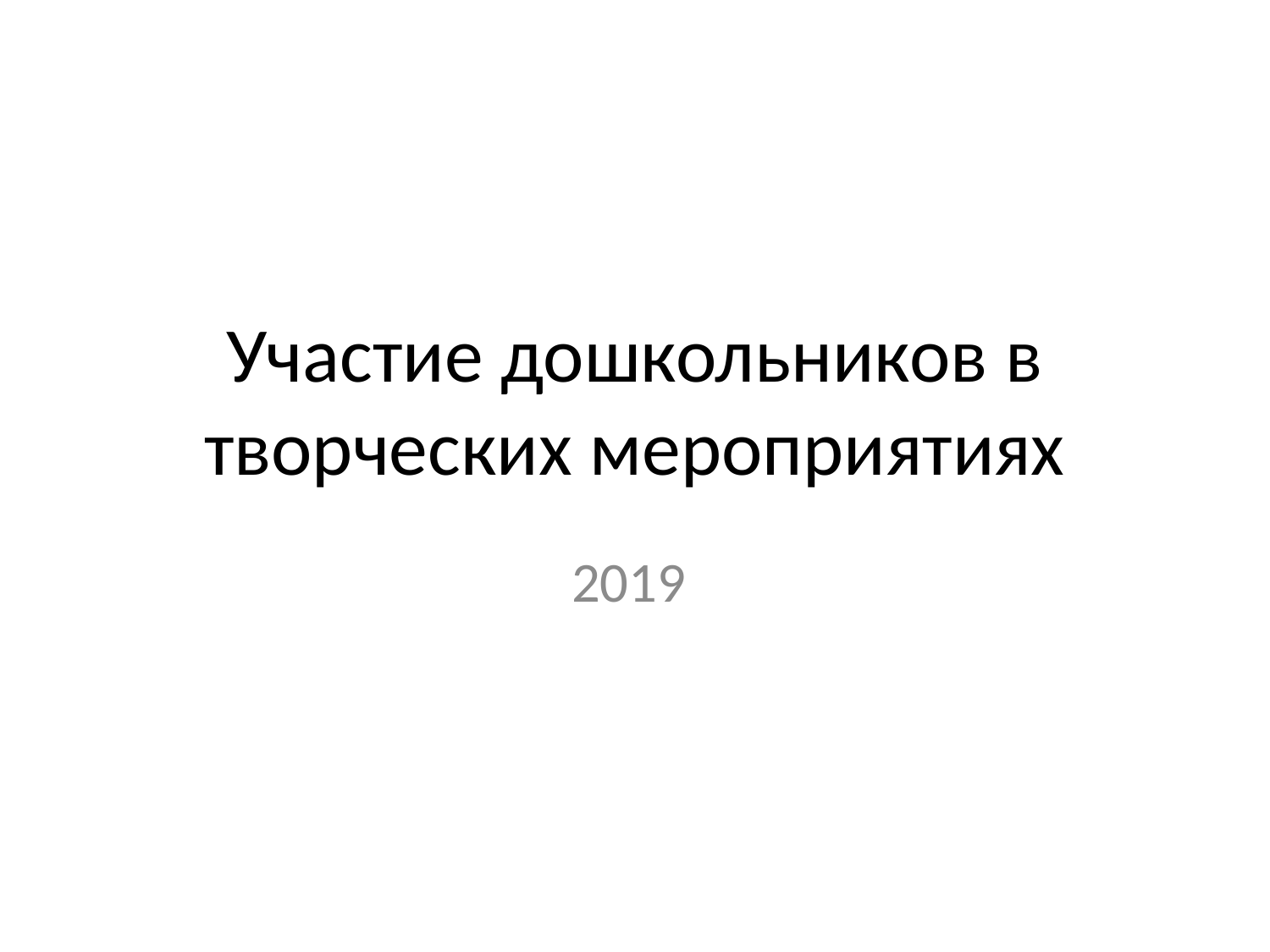

# Участие дошкольников в творческих мероприятиях
2019